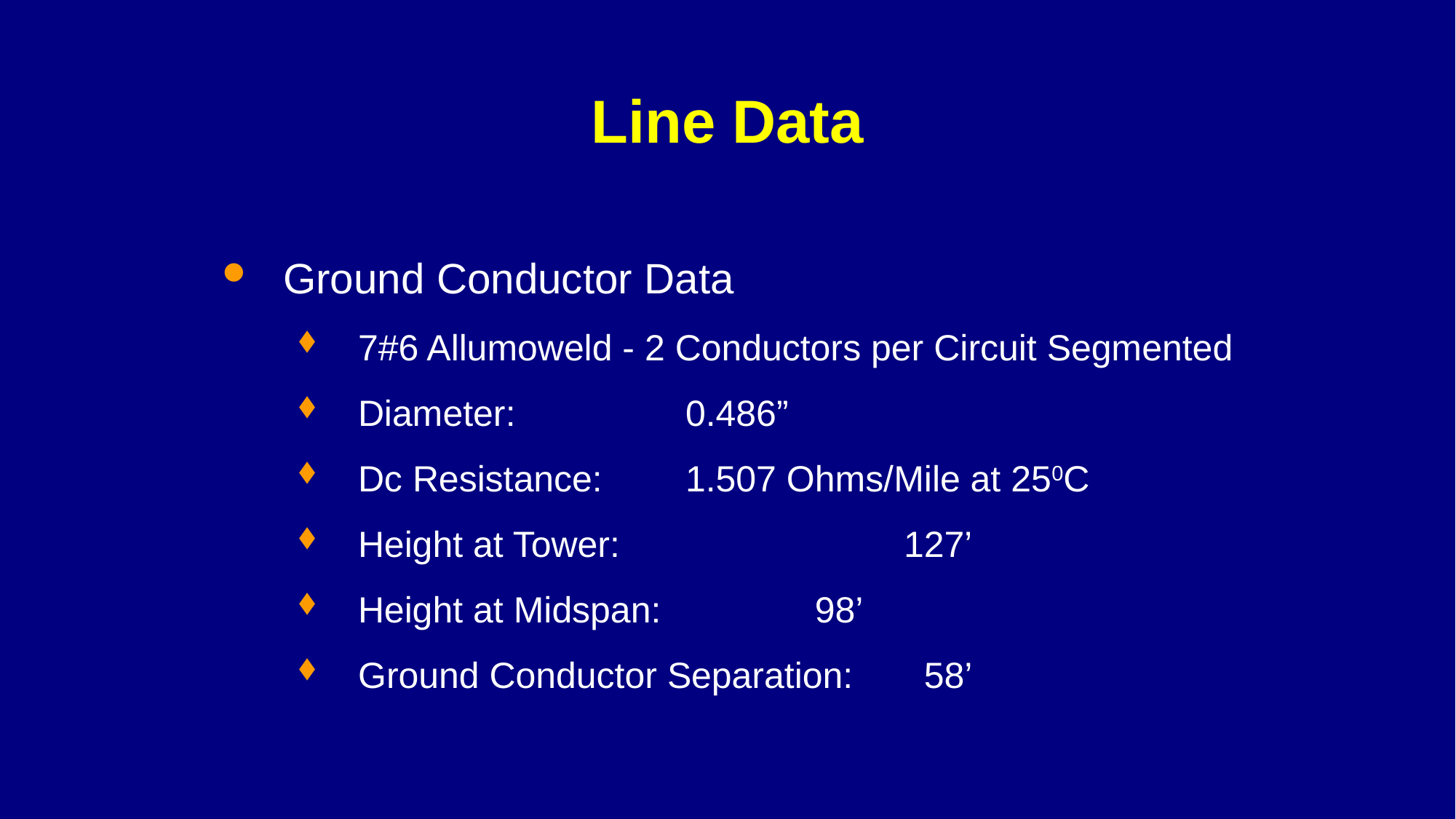

# Line Data
Ground Conductor Data
7#6 Allumoweld - 2 Conductors per Circuit Segmented
Diameter:		0.486”
Dc Resistance:	1.507 Ohms/Mile at 250C
Height at Tower:			127’
Height at Midspan:		  98’
Ground Conductor Separation:	  58’